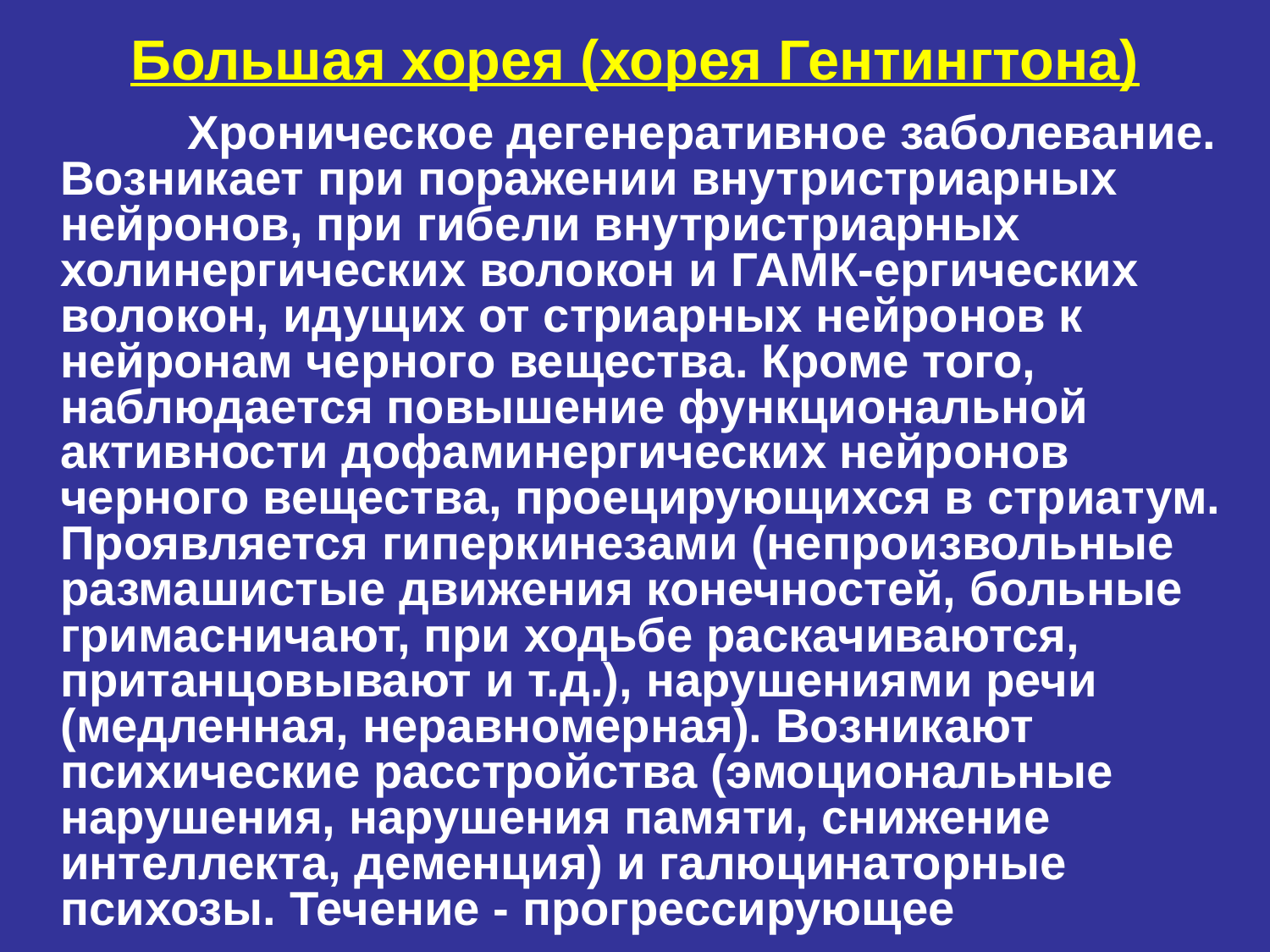

# Большая хорея (хорея Гентингтона)
		Хроническое дегенеративное заболевание. Возникает при поражении внутристриарных нейронов, при гибели внутристриарных холинергических волокон и ГАМК-ергических волокон, идущих от стриарных нейронов к нейронам черного вещества. Кроме того, наблюдается повышение функциональной активности дофаминергических нейронов черного вещества, проецирующихся в стриатум. Проявляется гиперкинезами (непроизвольные размашистые движения конечностей, больные гримасничают, при ходьбе раскачиваются, пританцовывают и т.д.), нарушениями речи (медленная, неравномерная). Возникают психические расстройства (эмоциональные нарушения, нарушения памяти, снижение интеллекта, деменция) и галюцинаторные психозы. Течение - прогрессирующее